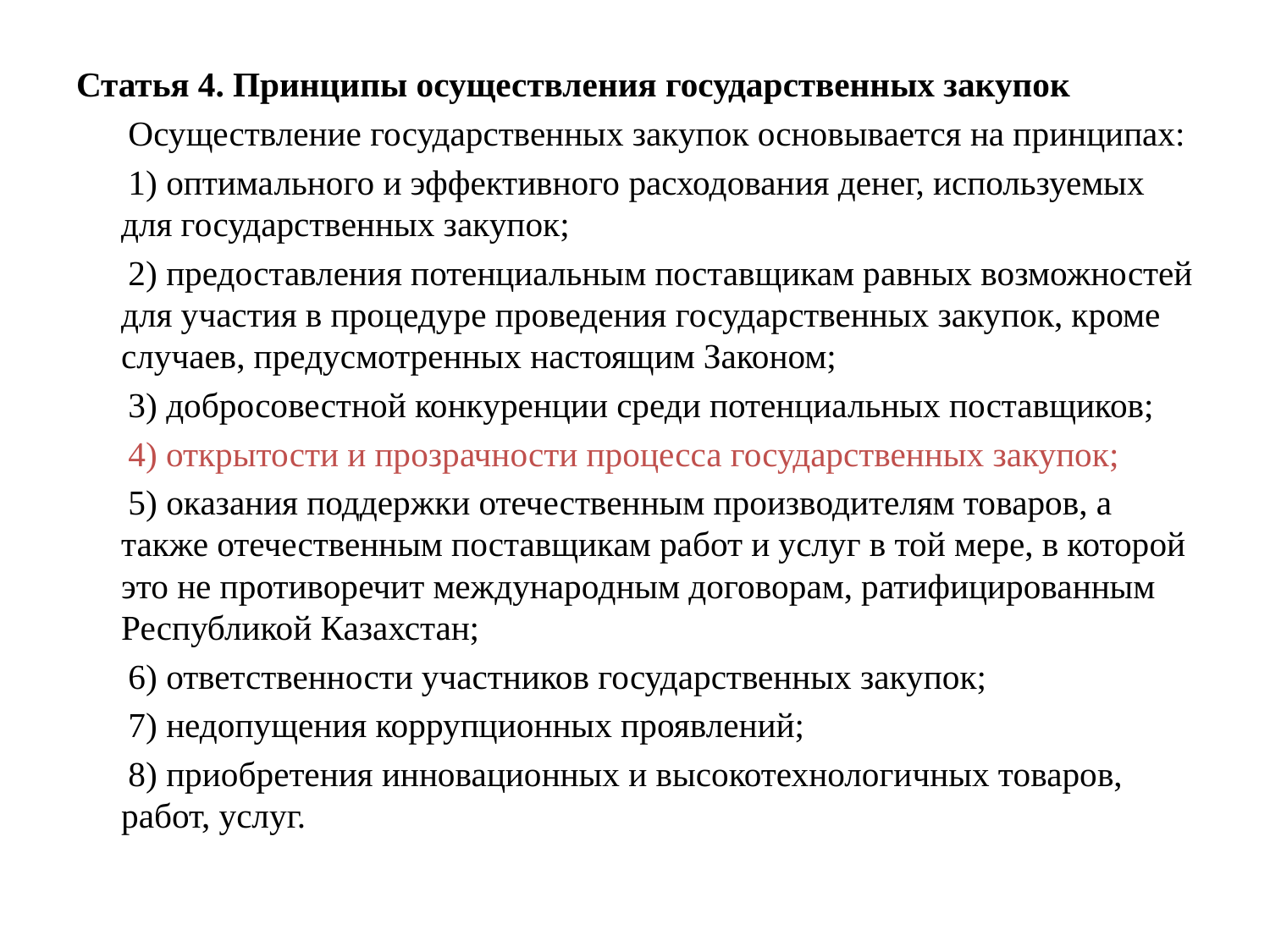

Статья 4. Принципы осуществления государственных закупок
      Осуществление государственных закупок основывается на принципах:
      1) оптимального и эффективного расходования денег, используемых для государственных закупок;
      2) предоставления потенциальным поставщикам равных возможностей для участия в процедуре проведения государственных закупок, кроме случаев, предусмотренных настоящим Законом;
      3) добросовестной конкуренции среди потенциальных поставщиков;
      4) открытости и прозрачности процесса государственных закупок;
      5) оказания поддержки отечественным производителям товаров, а также отечественным поставщикам работ и услуг в той мере, в которой это не противоречит международным договорам, ратифицированным Республикой Казахстан;
      6) ответственности участников государственных закупок;
      7) недопущения коррупционных проявлений;
      8) приобретения инновационных и высокотехнологичных товаров, работ, услуг.